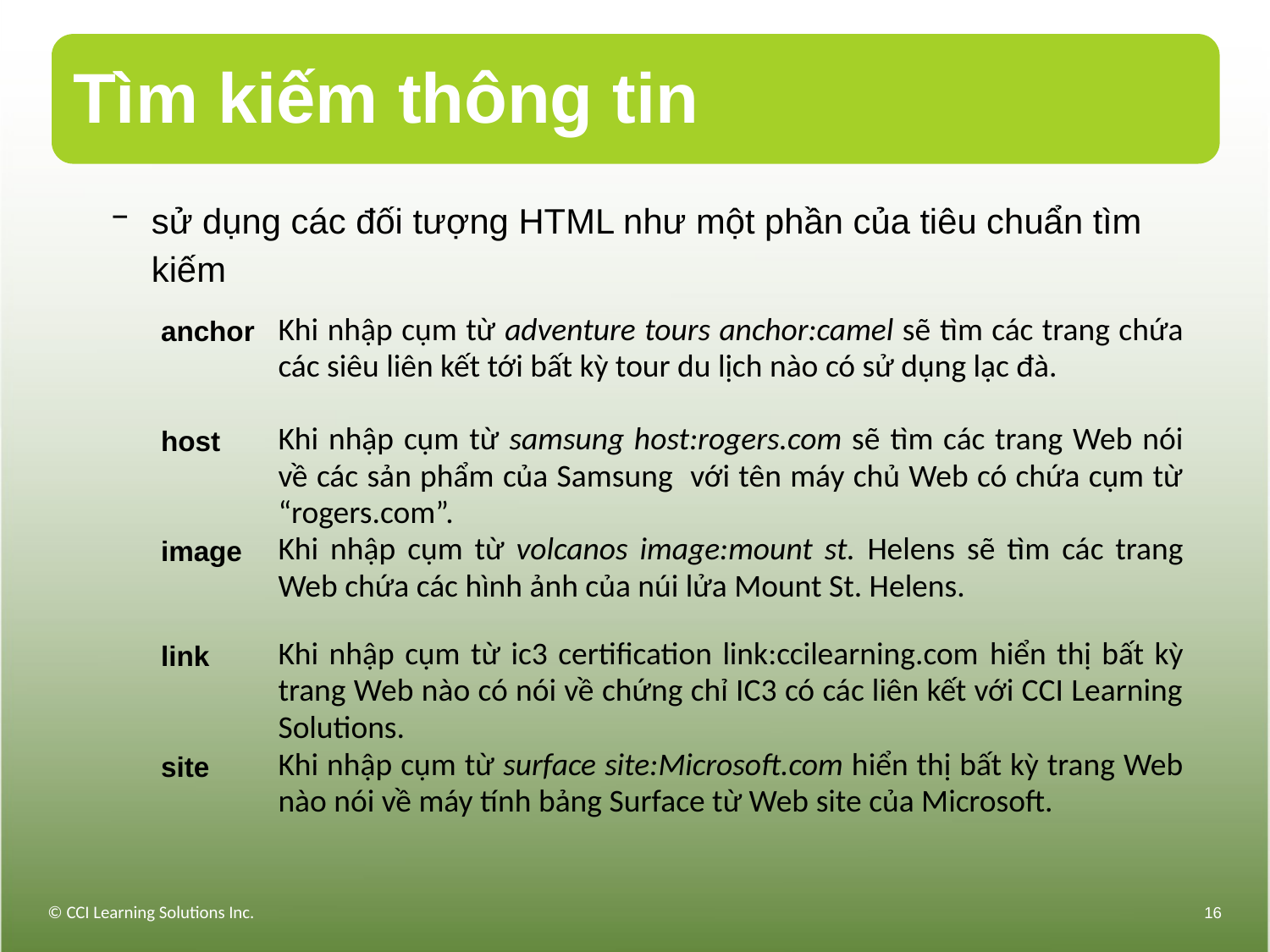

# Tìm kiếm thông tin
sử dụng các đối tượng HTML như một phần của tiêu chuẩn tìm kiếm

| anchor | Khi nhập cụm từ adventure tours anchor:camel sẽ tìm các trang chứa các siêu liên kết tới bất kỳ tour du lịch nào có sử dụng lạc đà. |
| --- | --- |
| host | Khi nhập cụm từ samsung host:rogers.com sẽ tìm các trang Web nói về các sản phẩm của Samsung với tên máy chủ Web có chứa cụm từ “rogers.com”. |
| image | Khi nhập cụm từ volcanos image:mount st. Helens sẽ tìm các trang Web chứa các hình ảnh của núi lửa Mount St. Helens. |
| link | Khi nhập cụm từ ic3 certification link:ccilearning.com hiển thị bất kỳ trang Web nào có nói về chứng chỉ IC3 có các liên kết với CCI Learning Solutions. |
| site | Khi nhập cụm từ surface site:Microsoft.com hiển thị bất kỳ trang Web nào nói về máy tính bảng Surface từ Web site của Microsoft. |
© CCI Learning Solutions Inc.
16